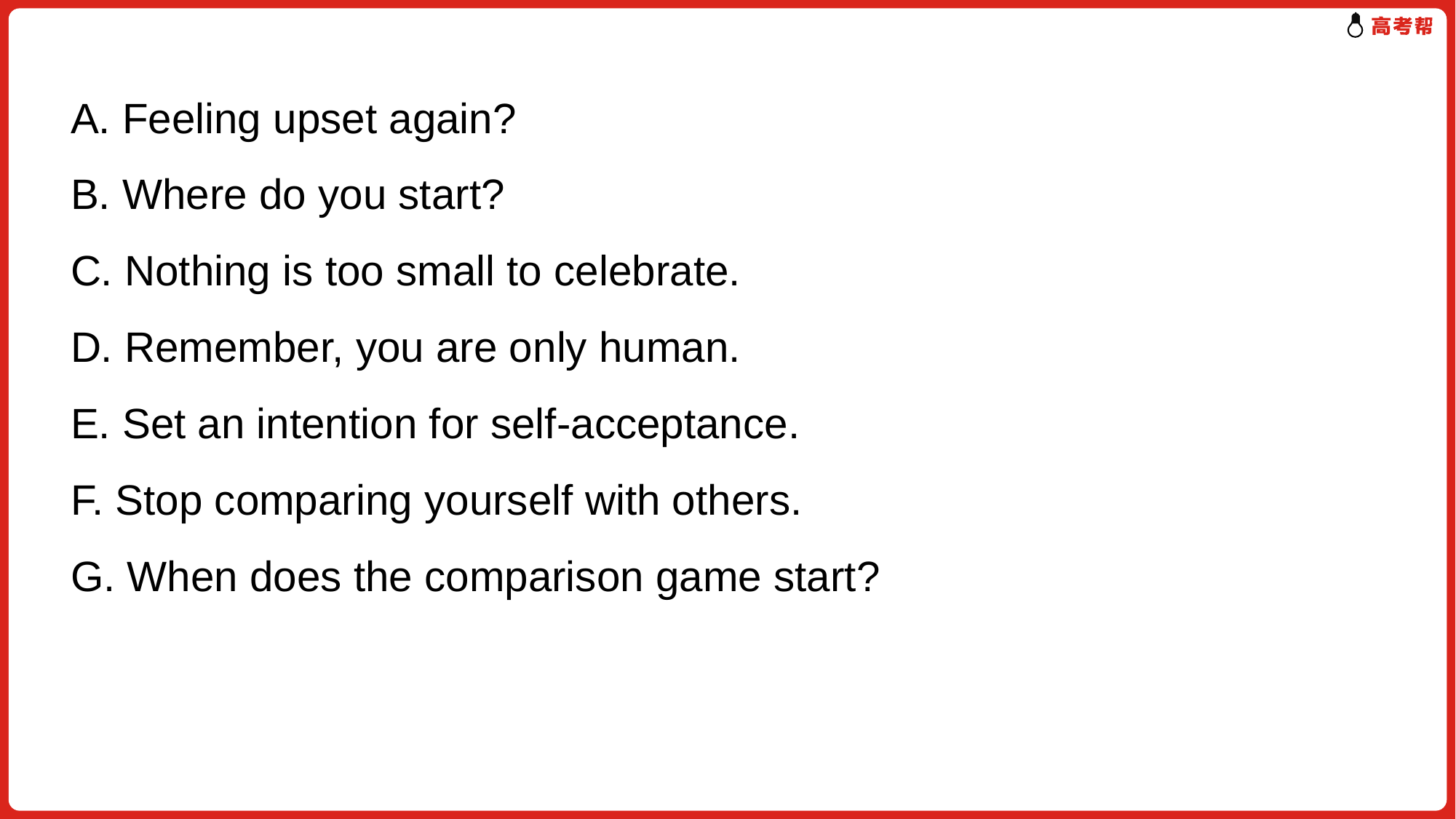

A. Feeling upset again?
B. Where do you start?
C. Nothing is too small to celebrate.
D. Remember, you are only human.
E. Set an intention for self-acceptance.
F. Stop comparing yourself with others.
G. When does the comparison game start?